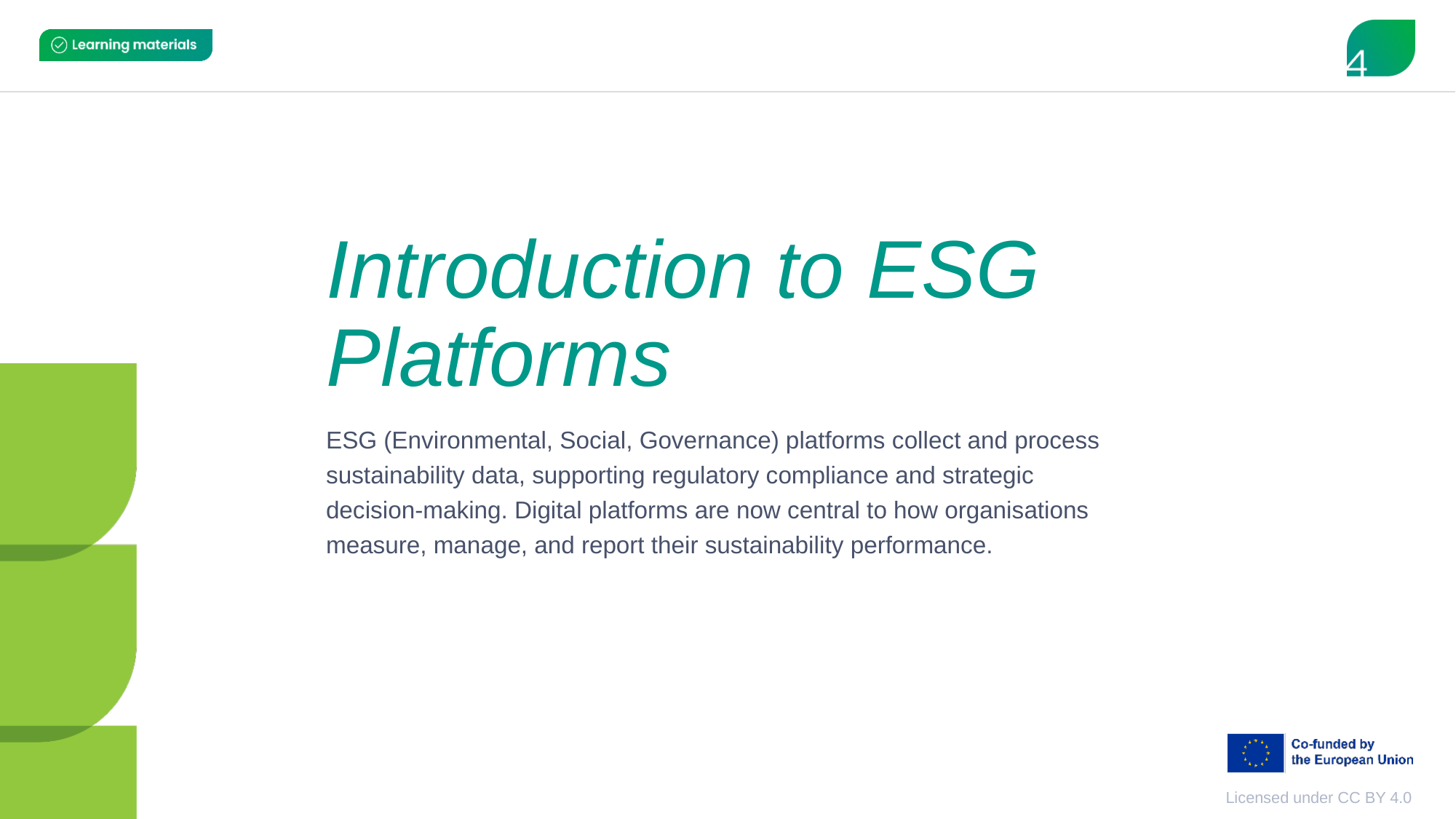

# Introduction to ESG Platforms
ESG (Environmental, Social, Governance) platforms collect and process sustainability data, supporting regulatory compliance and strategic decision-making. Digital platforms are now central to how organisations measure, manage, and report their sustainability performance.